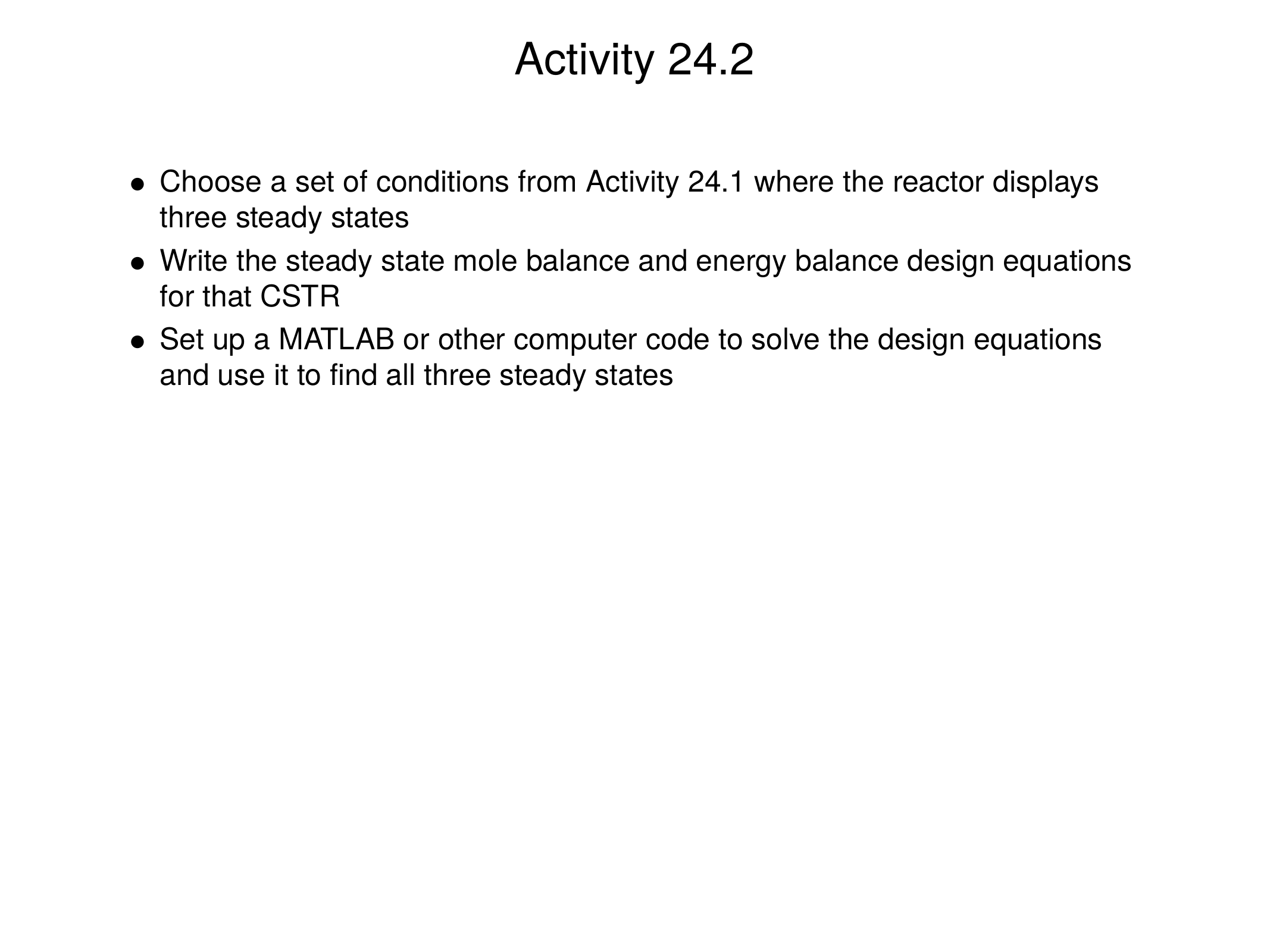

# Activity 24.2
Choose a set of conditions from Activity 24.1 where the reactor displays three steady states
Write the steady state mole balance and energy balance design equations for that CSTR
Set up a MATLAB or other computer code to solve the design equations and use it to find all three steady states